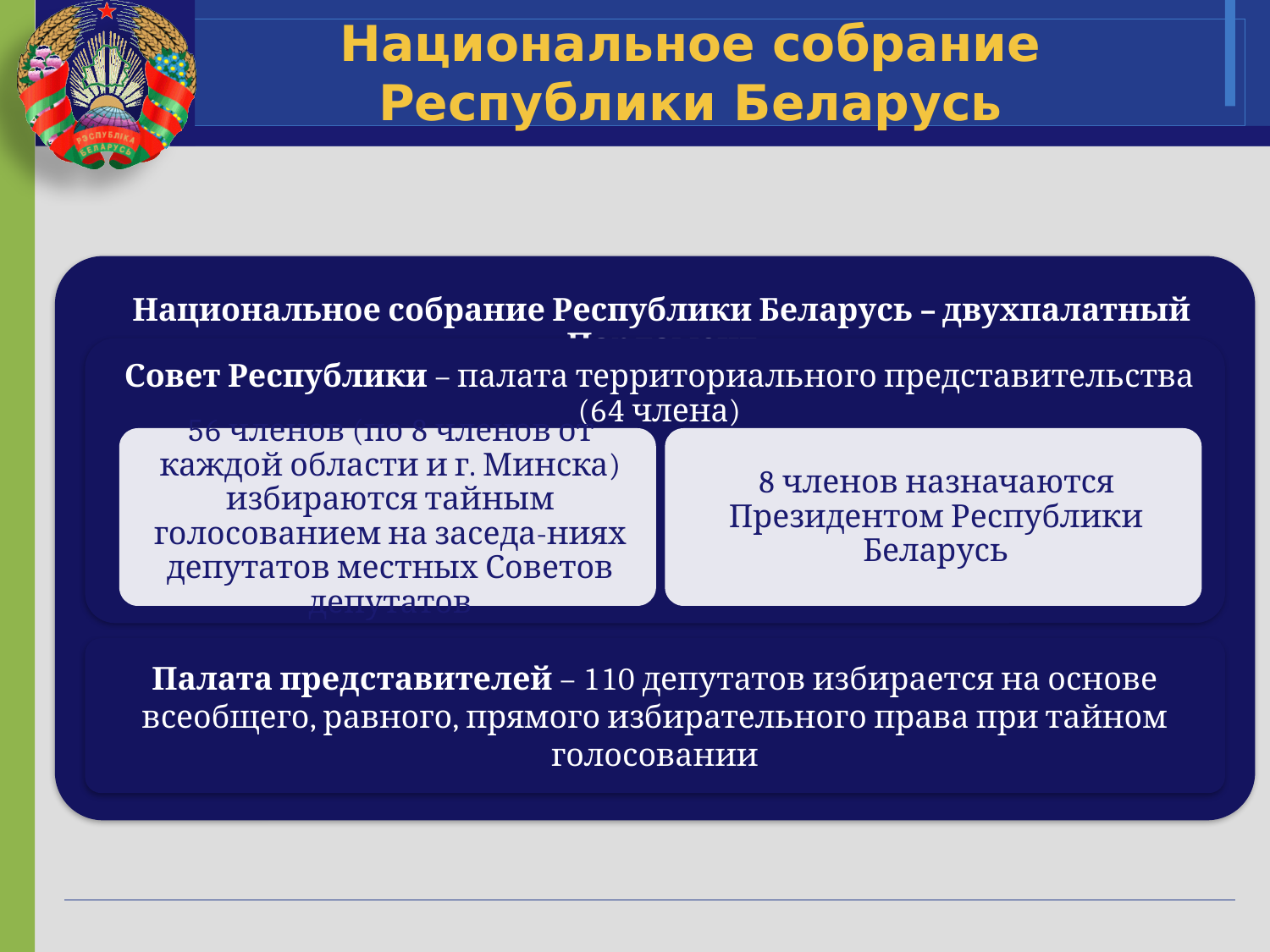

# Национальное собрание Республики Беларусь
Национальное собрание Республики Беларусь – двухпалатный Парламент
Совет Республики – палата территориального представительства (64 члена)
56 членов (по 8 членов от каждой области и г. Минска) избираются тайным голосованием на заседа-ниях депутатов местных Советов депутатов
8 членов назначаются Президентом Республики Беларусь
Палата представителей – 110 депутатов избирается на основе всеобщего, равного, прямого избирательного права при тайном голосовании